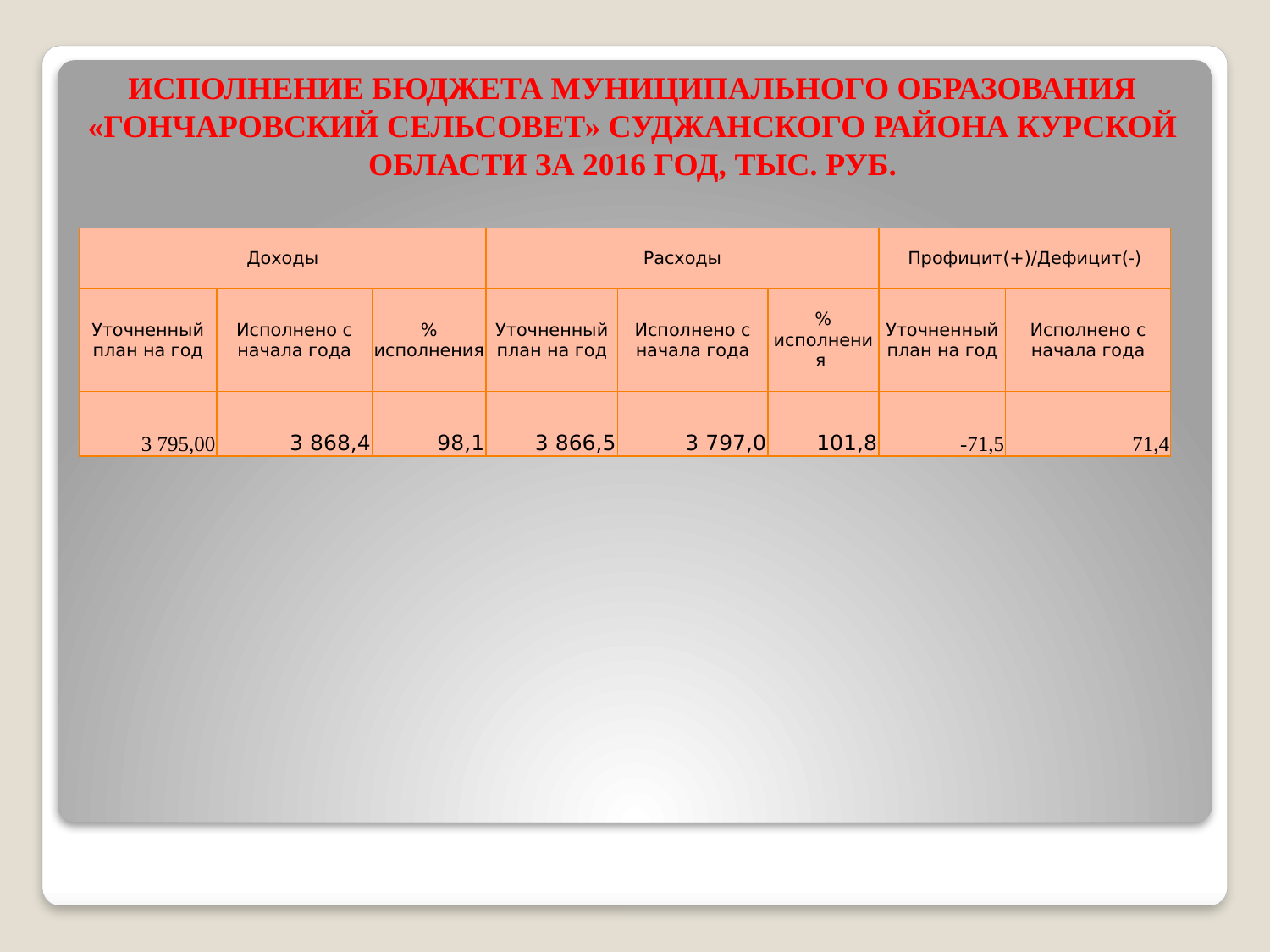

# Исполнение бюджета муниципального образования «Гончаровский сельсовет» Суджанского района Курской области за 2016 год, тыс. руб.
| Доходы |  |  | Расходы |  |  | Профицит(+)/Дефицит(-) |  |
| --- | --- | --- | --- | --- | --- | --- | --- |
| Уточненный план на год | Исполнено с начала года | % исполнения | Уточненный план на год | Исполнено с начала года | % исполнения | Уточненный план на год | Исполнено с начала года |
| 3 795,00 | 3 868,4 | 98,1 | 3 866,5 | 3 797,0 | 101,8 | -71,5 | 71,4 |